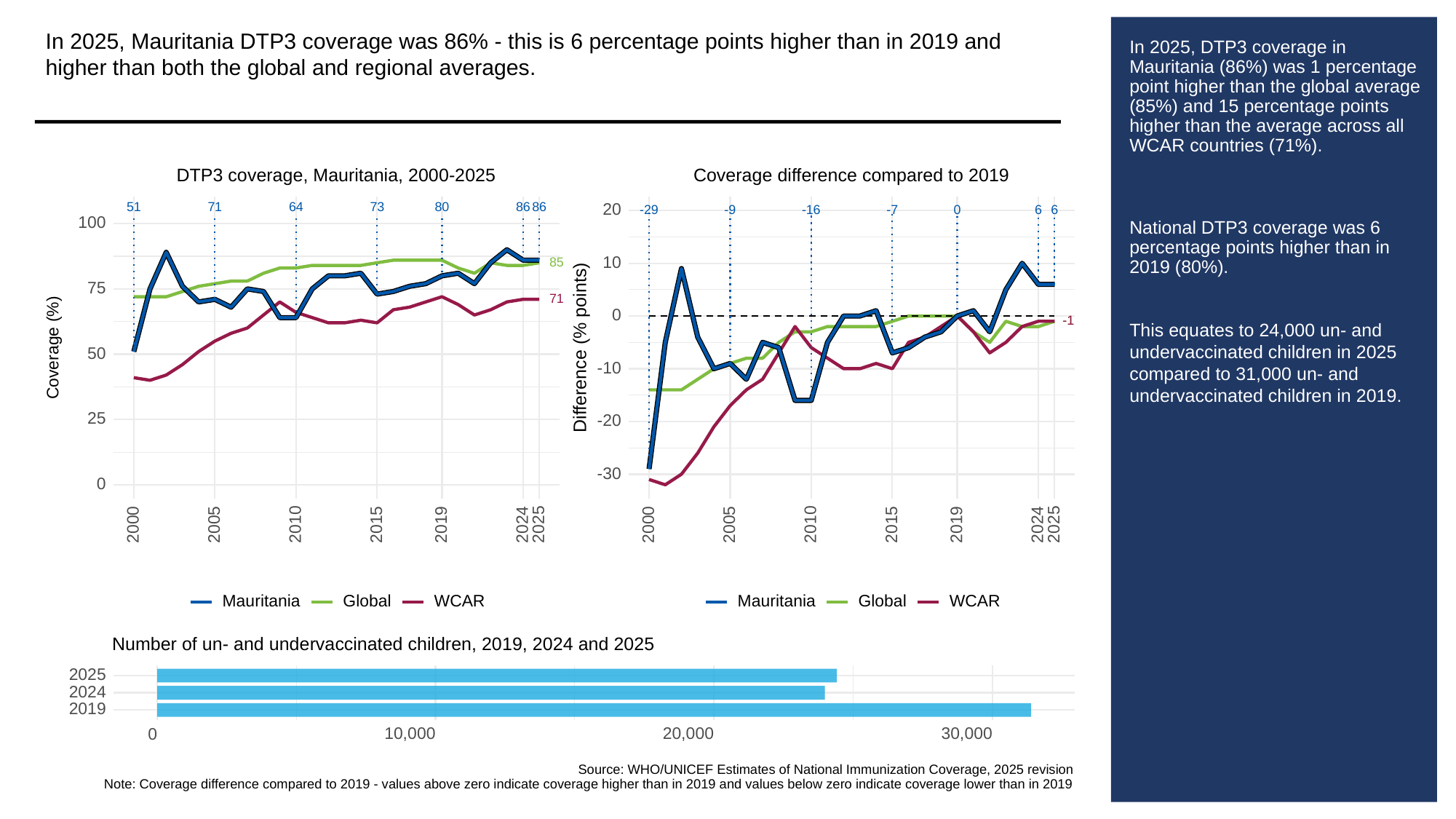

In 2025, Mauritania DTP3 coverage was 86% - this is 6 percentage points higher than in 2019 and higher than both the global and regional averages.
# In 2025, DTP3 coverage in Mauritania (86%) was 1 percentage point higher than the global average (85%) and 15 percentage points higher than the average across all WCAR countries (71%).

National DTP3 coverage was 6 percentage points higher than in 2019 (80%).

This equates to 24,000 un- and undervaccinated children in 2025 compared to 31,000 un- and undervaccinated children in 2019.

Coverage difference compared to 2019
DTP3 coverage, Mauritania, 2000-2025

73
51
64
80
86
86
71
20
-29
-9
-16
0
6
6
-7

100

10
85

75

71

0

-1
-1

Difference (% points)
Coverage (%)

50

-10

25
-20

-30

0

2000
2005
2010
2015
2019
2024
2025
2000
2005
2010
2015
2019
2024
2025
Global
WCAR
Global
WCAR
Mauritania
Mauritania

Number of un- and undervaccinated children, 2019, 2024 and 2025

2025

2024

2019

10,000
20,000
30,000
0
Source: WHO/UNICEF Estimates of National Immunization Coverage, 2025 revision
Note: Coverage difference compared to 2019 - values above zero indicate coverage higher than in 2019 and values below zero indicate coverage lower than in 2019